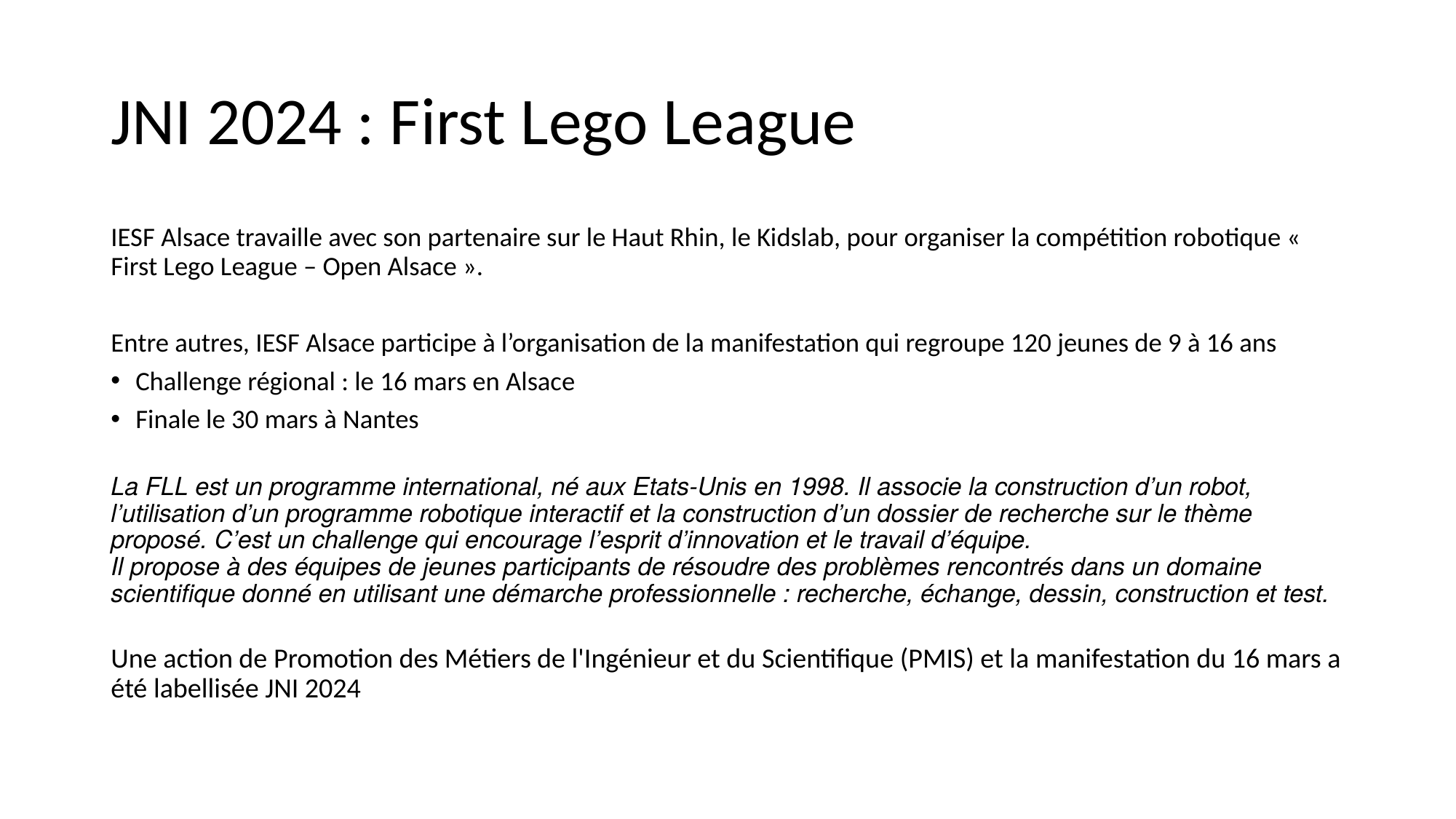

# JNI 2024 : First Lego League
IESF Alsace travaille avec son partenaire sur le Haut Rhin, le Kidslab, pour organiser la compétition robotique « First Lego League – Open Alsace ».

Entre autres, IESF Alsace participe à l’organisation de la manifestation qui regroupe 120 jeunes de 9 à 16 ans
Challenge régional : le 16 mars en Alsace
Finale le 30 mars à Nantes
La FLL est un programme international, né aux Etats-Unis en 1998. Il associe la construction d’un robot, l’utilisation d’un programme robotique interactif et la construction d’un dossier de recherche sur le thème proposé. C’est un challenge qui encourage l’esprit d’innovation et le travail d’équipe.
Il propose à des équipes de jeunes participants de résoudre des problèmes rencontrés dans un domaine scientifique donné en utilisant une démarche professionnelle : recherche, échange, dessin, construction et test.
Une action de Promotion des Métiers de l'Ingénieur et du Scientifique (PMIS) et la manifestation du 16 mars a été labellisée JNI 2024